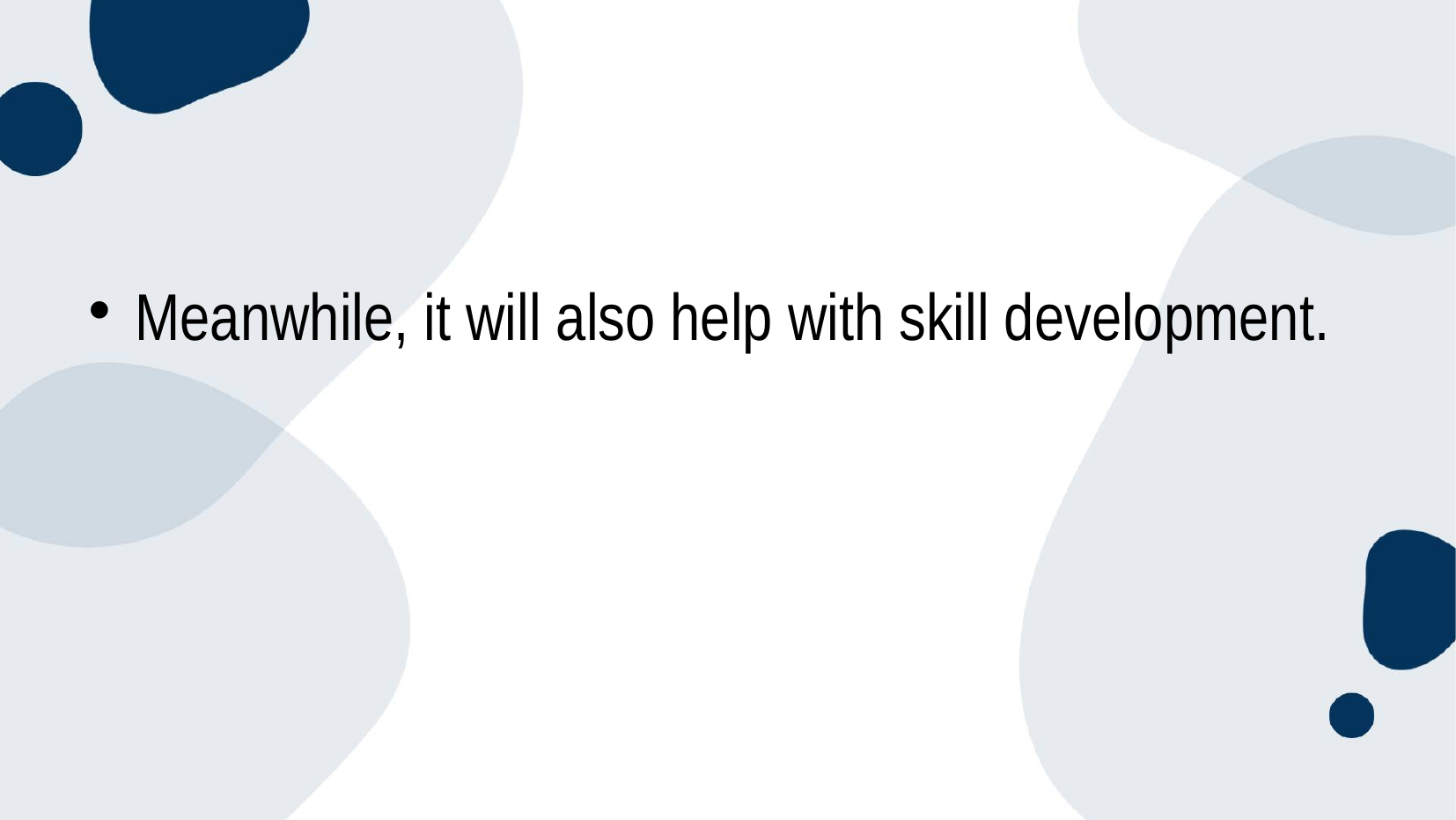

#
Meanwhile, it will also help with skill development.